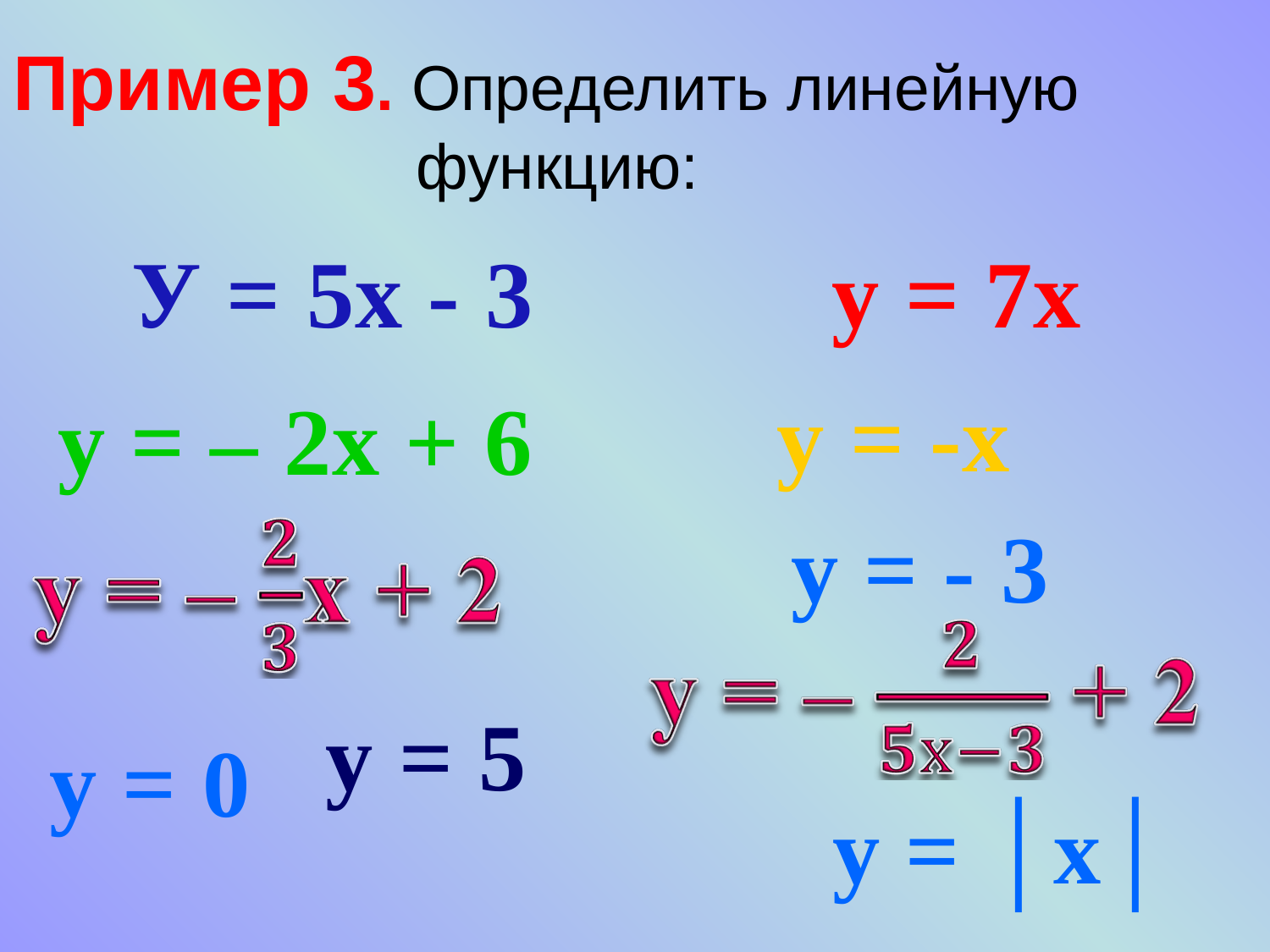

# Пример 3. Определить линейную функцию:
У = 5х - 3
у = 7х
у = -х
у = – 2х + 6

у = - 3

у = 5
у = 0
у = │х│